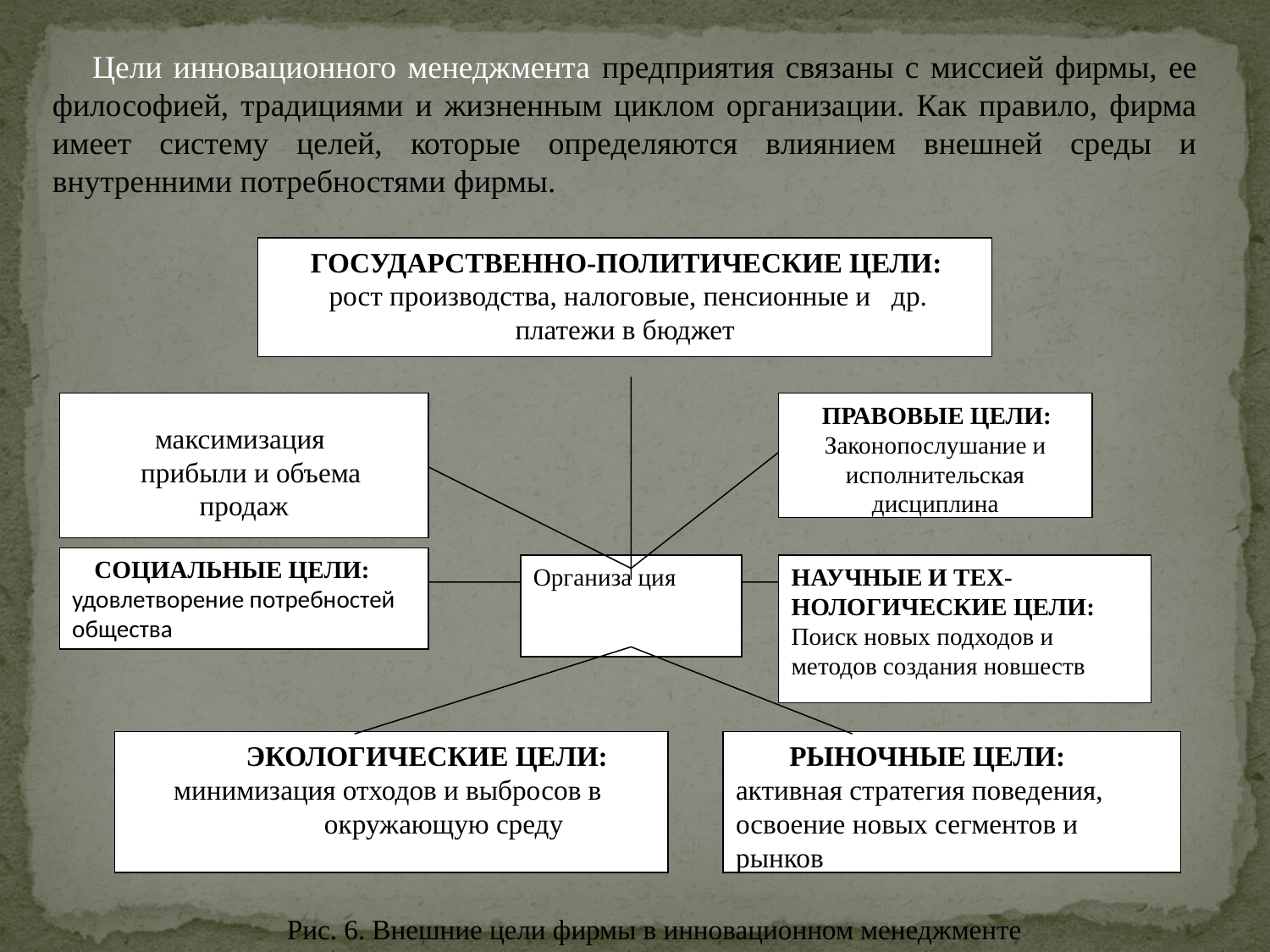

Цели инновационного менеджмента предприятия связаны с миссией фирмы, ее философией, традициями и жизненным циклом организации. Как правило, фирма имеет систему целей, которые определяются влиянием внешней среды и внутренними потребностями фирмы.
         ГОСУДАРСТВЕННО-ПОЛИТИЧЕСКИЕ ЦЕЛИ:
 рост производства, налоговые, пенсионные и   др. платежи в бюджет

 ЭКОНОМИЧЕСКИЕ ЦЕЛИ:
       максимизация
    прибыли и объема   продаж
  ПРАВОВЫЕ ЦЕЛИ:
Законопослушание и исполнительская дисциплина

     СОЦИАЛЬНЫЕ ЦЕЛИ:
удовлетворение потребностей общества
Организа ция
НАУЧНЫЕ И ТЕХ-НОЛОГИЧЕСКИЕ ЦЕЛИ:
Поиск новых подходов и методов создания новшеств

                ЭКОЛОГИЧЕСКИЕ ЦЕЛИ:
минимизация отходов и выбросов в
               окружающую среду
            РЫНОЧНЫЕ ЦЕЛИ:
активная стратегия поведения, освоение новых сегментов и рынков
Рис. 6. Внешние цели фирмы в инновационном менеджменте